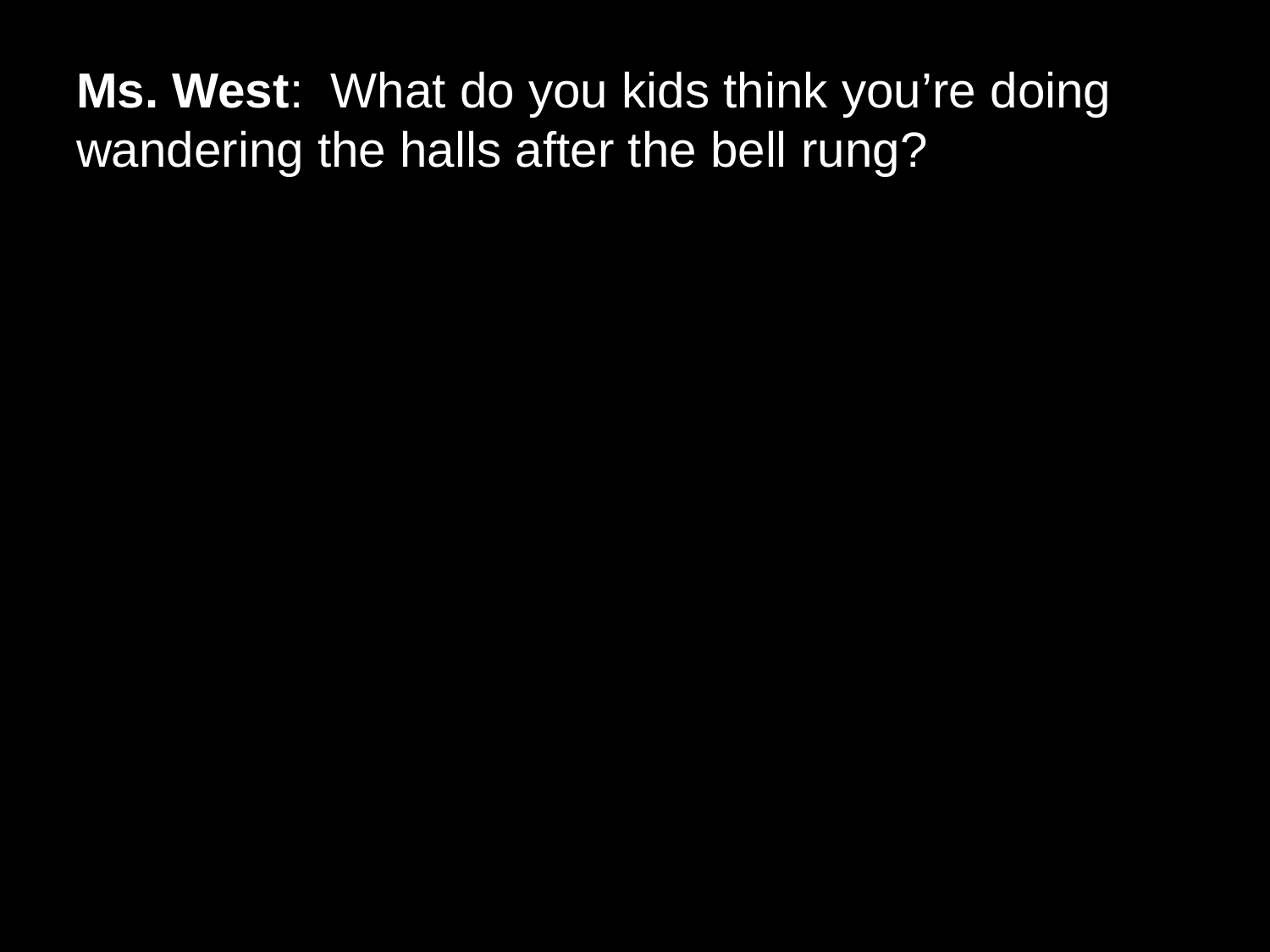

# Ms. West:  What do you kids think you’re doing wandering the halls after the bell rung?